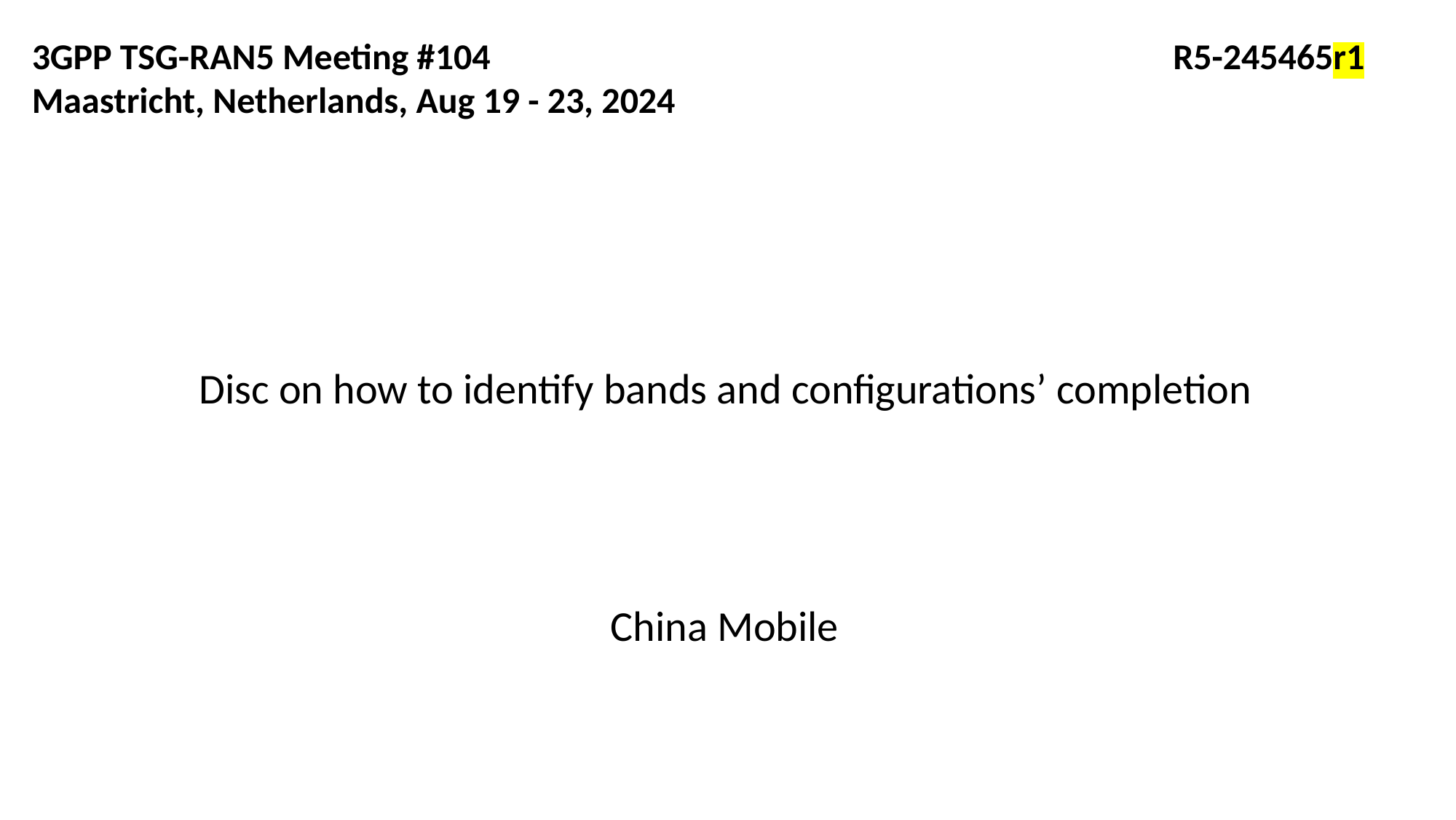

3GPP TSG-RAN5 Meeting #104 						      R5-245465r1
Maastricht, Netherlands, Aug 19 - 23, 2024
# Disc on how to identify bands and configurations’ completion
China Mobile